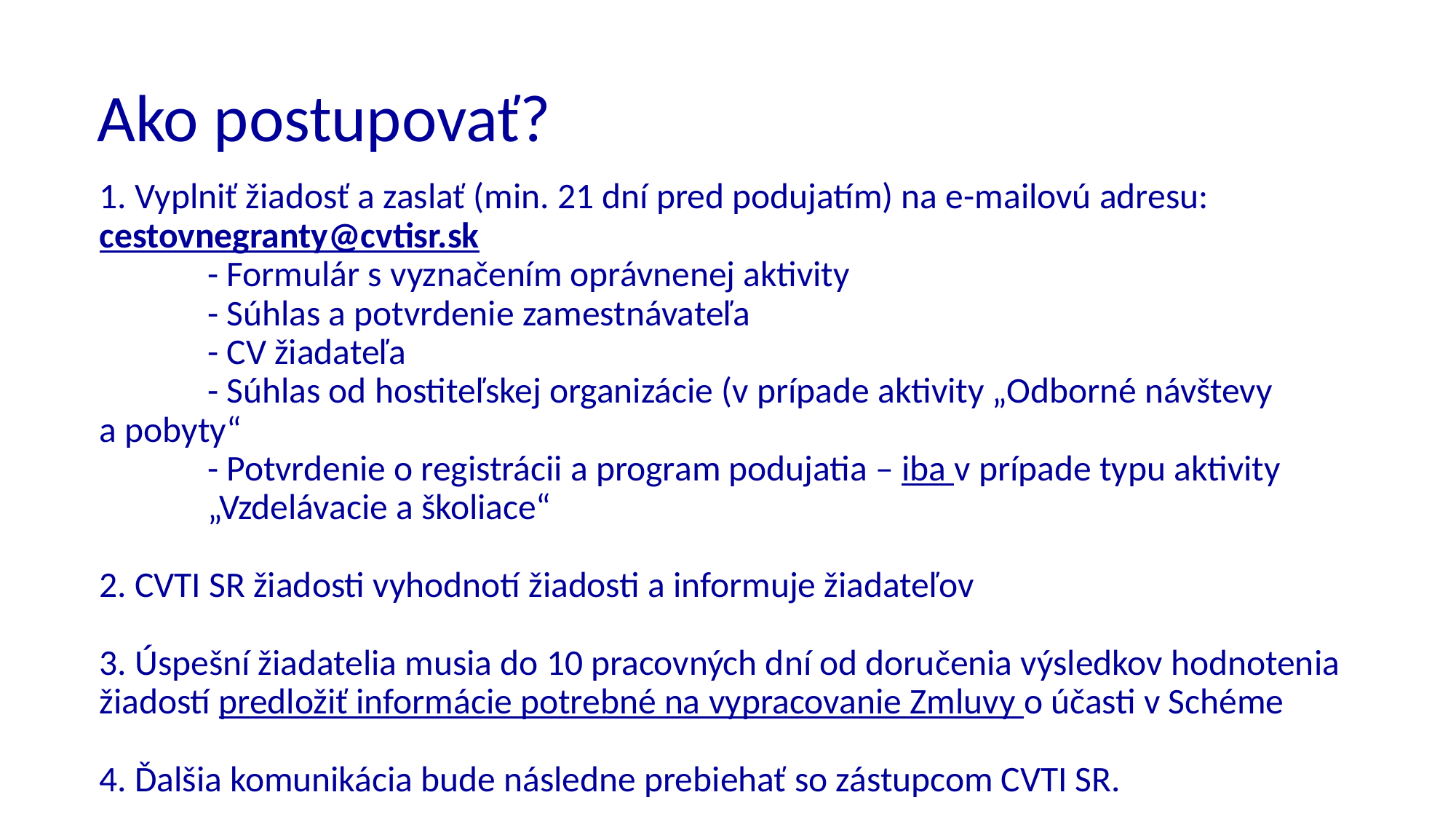

Ako postupovať?
# 1. Vyplniť žiadosť a zaslať (min. 21 dní pred podujatím) na e-mailovú adresu: cestovnegranty@cvtisr.sk - Formulár s vyznačením oprávnenej aktivity - Súhlas a potvrdenie zamestnávateľa - CV žiadateľa - Súhlas od hostiteľskej organizácie (v prípade aktivity „Odborné návštevy 	a pobyty“ - Potvrdenie o registrácii a program podujatia – iba v prípade typu aktivity 	„Vzdelávacie a školiace“ 2. CVTI SR žiadosti vyhodnotí žiadosti a informuje žiadateľov 3. Úspešní žiadatelia musia do 10 pracovných dní od doručenia výsledkov hodnotenia žiadostí predložiť informácie potrebné na vypracovanie Zmluvy o účasti v Schéme 4. Ďalšia komunikácia bude následne prebiehať so zástupcom CVTI SR.